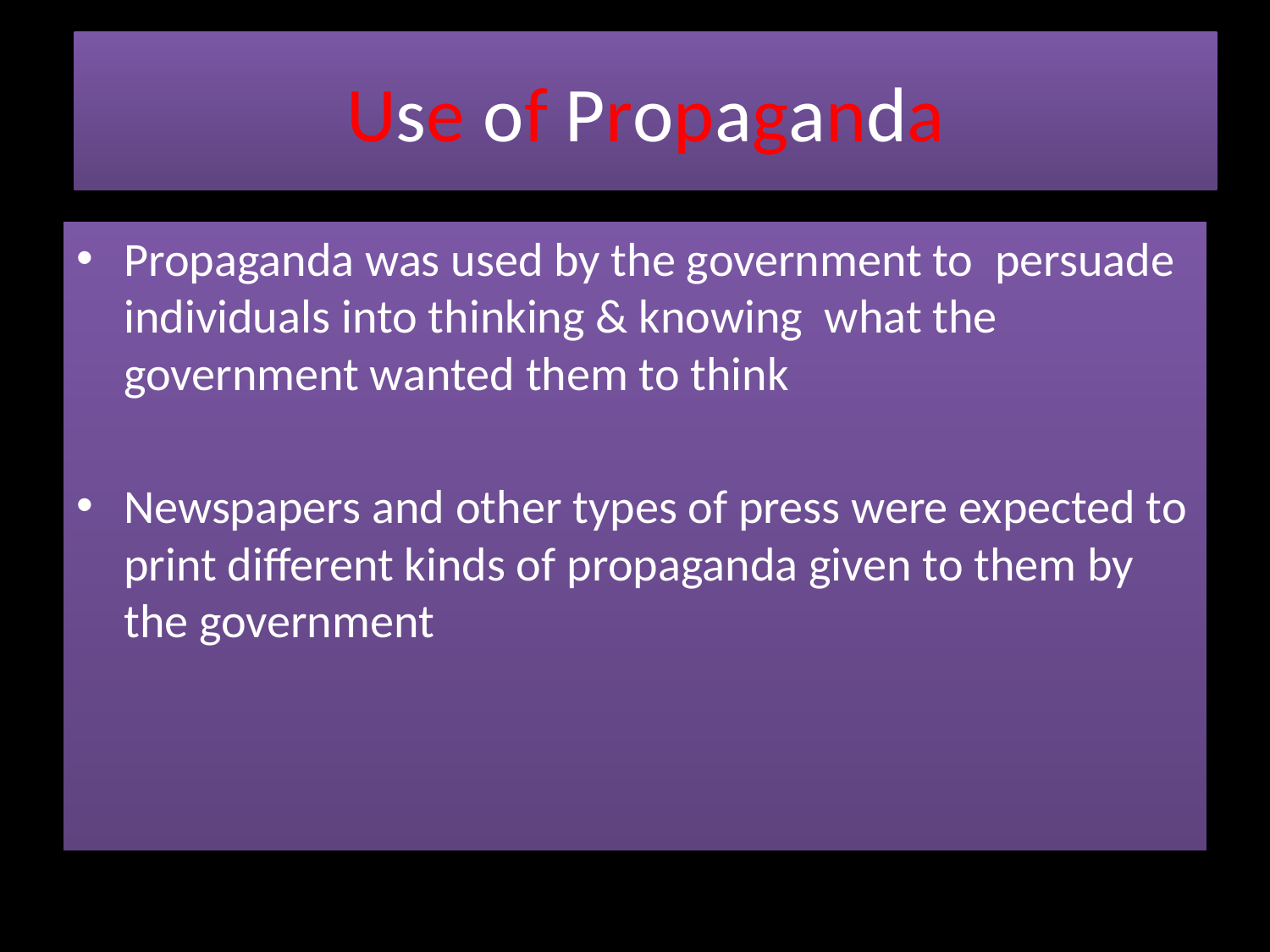

# Use of Propaganda
Propaganda was used by the government to  persuade individuals into thinking & knowing  what the government wanted them to think

Newspapers and other types of press were expected to print different kinds of propaganda given to them by the government